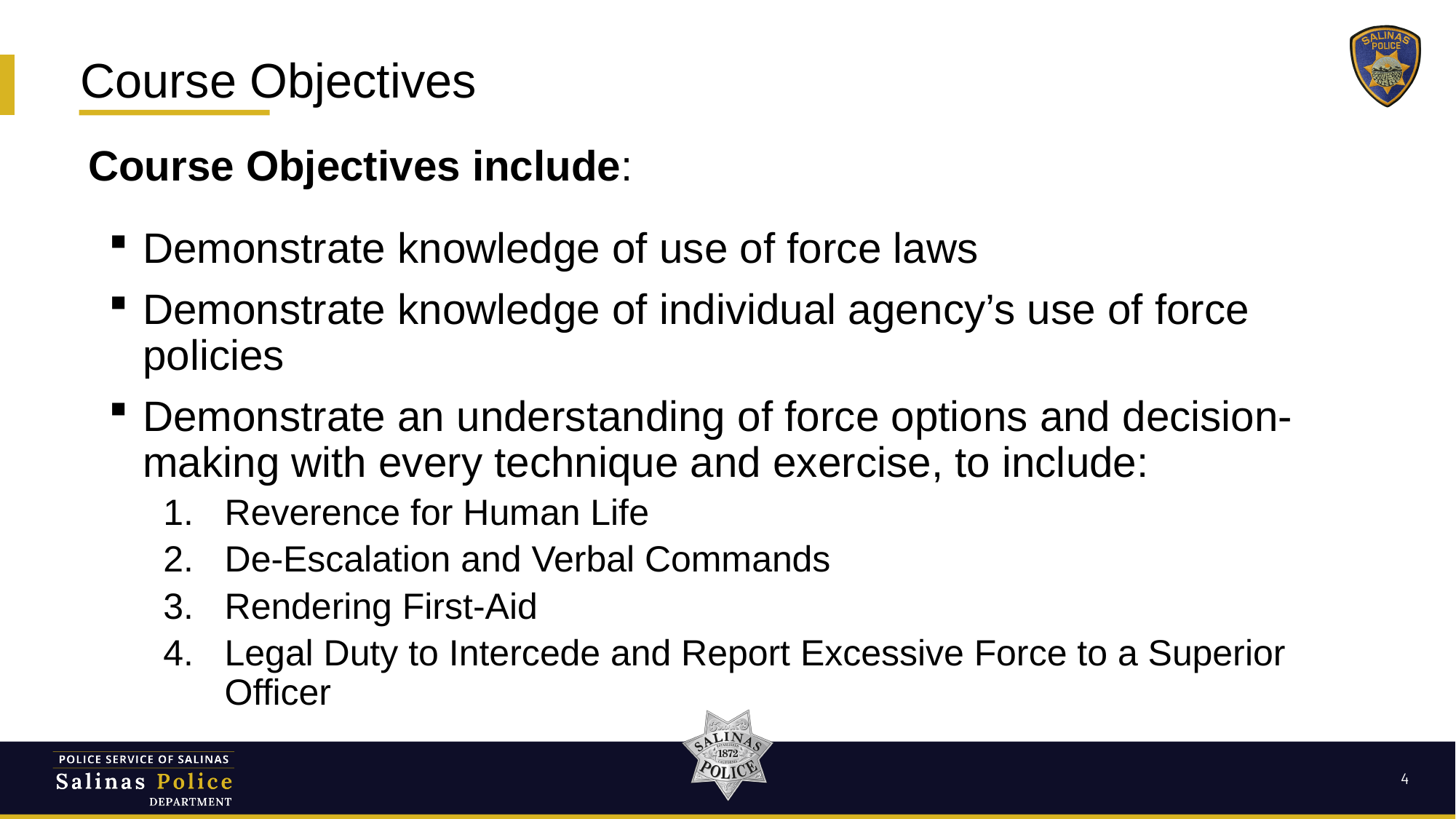

Course Objectives
Course Objectives include:
Demonstrate knowledge of use of force laws
Demonstrate knowledge of individual agency’s use of force policies
Demonstrate an understanding of force options and decision-making with every technique and exercise, to include:
Reverence for Human Life
De-Escalation and Verbal Commands
Rendering First-Aid
Legal Duty to Intercede and Report Excessive Force to a Superior Officer